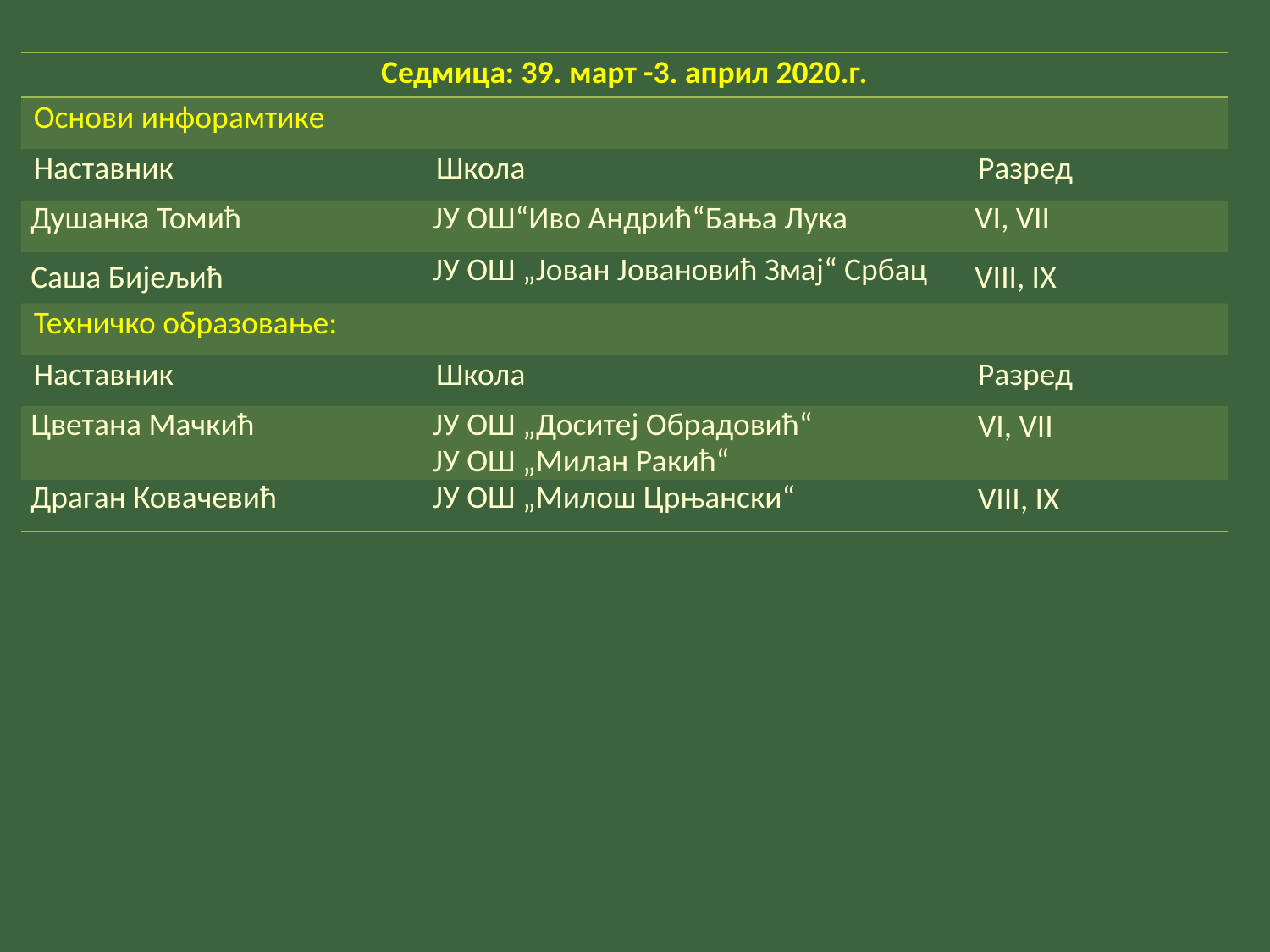

| Седмица: 39. март -3. април 2020.г. |  |  |
| --- | --- | --- |
| Основи инфорамтике |  |  |
| Наставник | Школа | Разред |
| Душанка Томић | ЈУ ОШ“Иво Андрић“Бања Лука | VI, VII |
| Саша Бијељић | ЈУ ОШ „Јован Јовановић Змај“ Србац | VIII, IX |
| Техничко образовање: |  |  |
| Наставник | Школа | Разред |
| Цветана Мачкић | JУ ОШ „Доситеј Обрадовић“ ЈУ ОШ „Милан Ракић“ | VI, VII |
| Драган Ковачевић | ЈУ ОШ „Милош Црњански“ | VIII, IX |